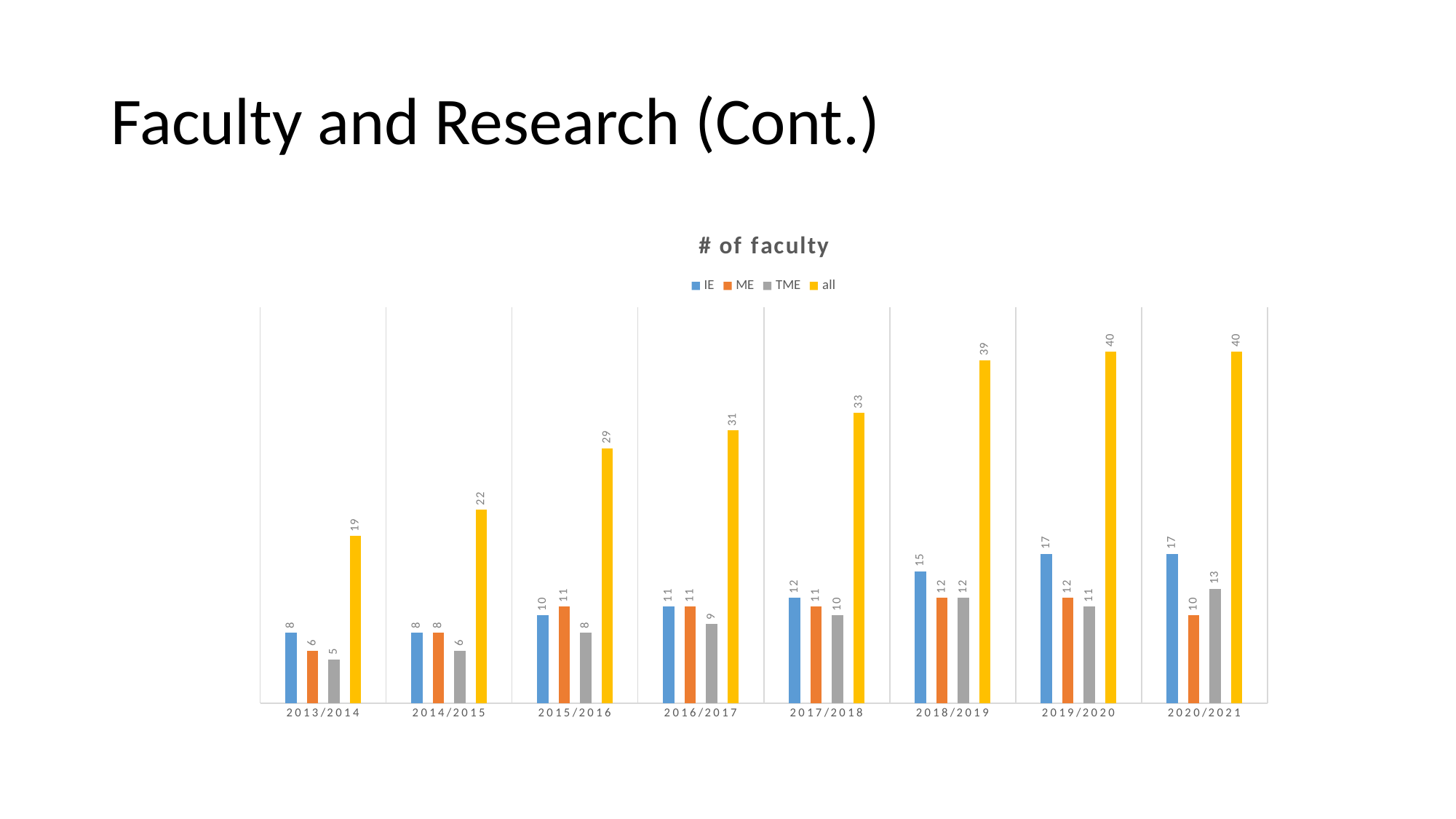

# Faculty and Research (Cont.)

### Chart: # of faculty

| Category | IE | ME | TME | all |
|---|---|---|---|---|
| 2013/2014 | 8.0 | 6.0 | 5.0 | 19.0 |
| 2014/2015 | 8.0 | 8.0 | 6.0 | 22.0 |
| 2015/2016 | 10.0 | 11.0 | 8.0 | 29.0 |
| 2016/2017 | 11.0 | 11.0 | 9.0 | 31.0 |
| 2017/2018 | 12.0 | 11.0 | 10.0 | 33.0 |
| 2018/2019 | 15.0 | 12.0 | 12.0 | 39.0 |
| 2019/2020 | 17.0 | 12.0 | 11.0 | 40.0 |
| 2020/2021 | 17.0 | 10.0 | 13.0 | 40.0 |